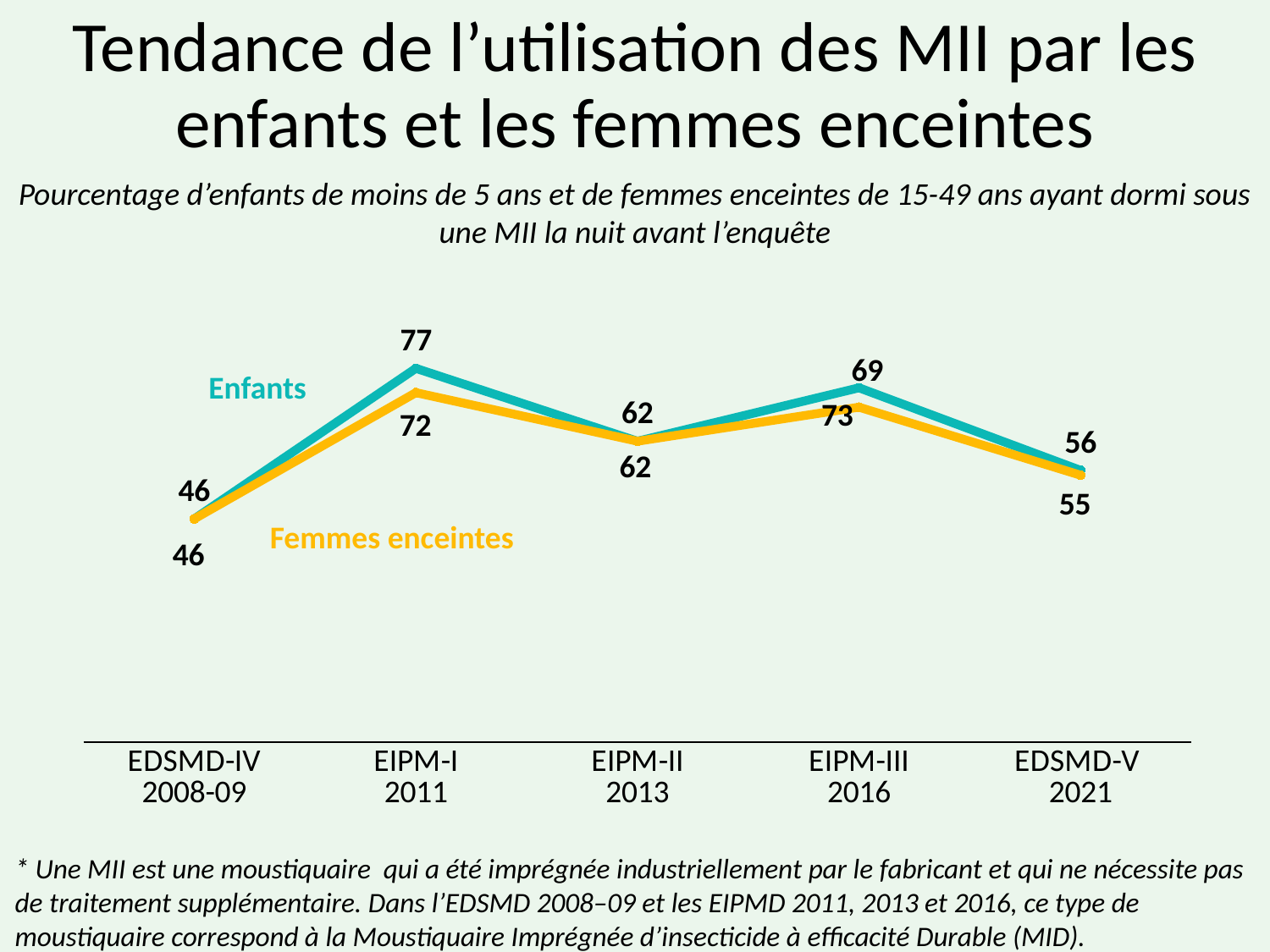

# Tendance de l’utilisation des MII par les enfants et les femmes enceintes
Pourcentage d’enfants de moins de 5 ans et de femmes enceintes de 15-49 ans ayant dormi sous une MII la nuit avant l’enquête

### Chart

| Category | Enfants | Femmes enceintes |
|---|---|---|
| EDSMD-IV
2008-09 | 46.0 | 46.0 |
| EIPM-I
2011 | 77.0 | 72.0 |
| EIPM-II
2013 | 62.0 | 62.0 |
| EIPM-III
2016 | 73.0 | 69.0 |
| EDSMD-V
2021 | 56.0 | 55.0 |
Enfants
Femmes enceintes
* Une MII est une moustiquaire  qui a été imprégnée industriellement par le fabricant et qui ne nécessite pas de traitement supplémentaire. Dans l’EDSMD 2008–09 et les EIPMD 2011, 2013 et 2016, ce type de moustiquaire correspond à la Moustiquaire Imprégnée d’insecticide à efficacité Durable (MID).